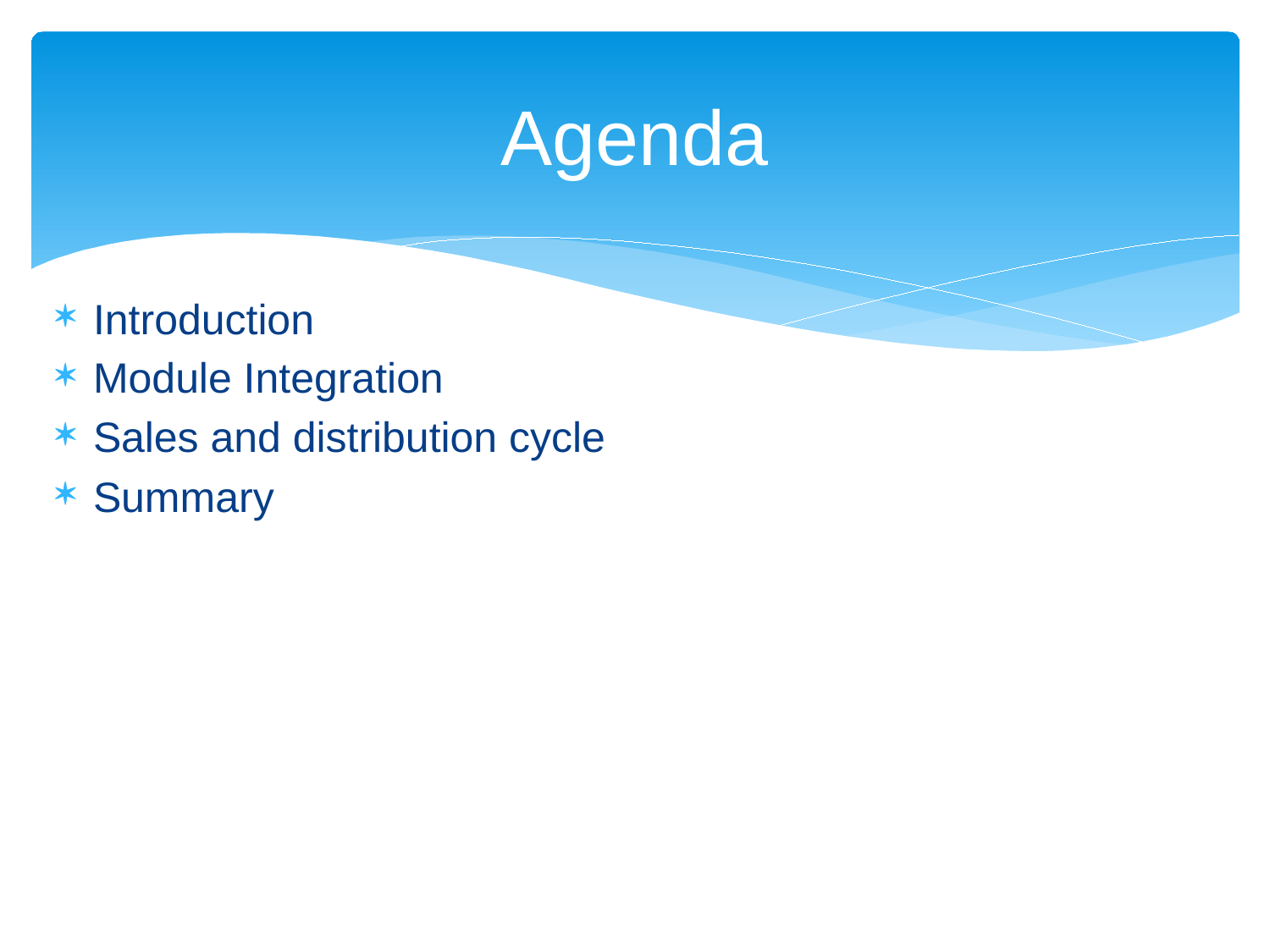

# Agenda
Introduction
Module Integration
Sales and distribution cycle
Summary